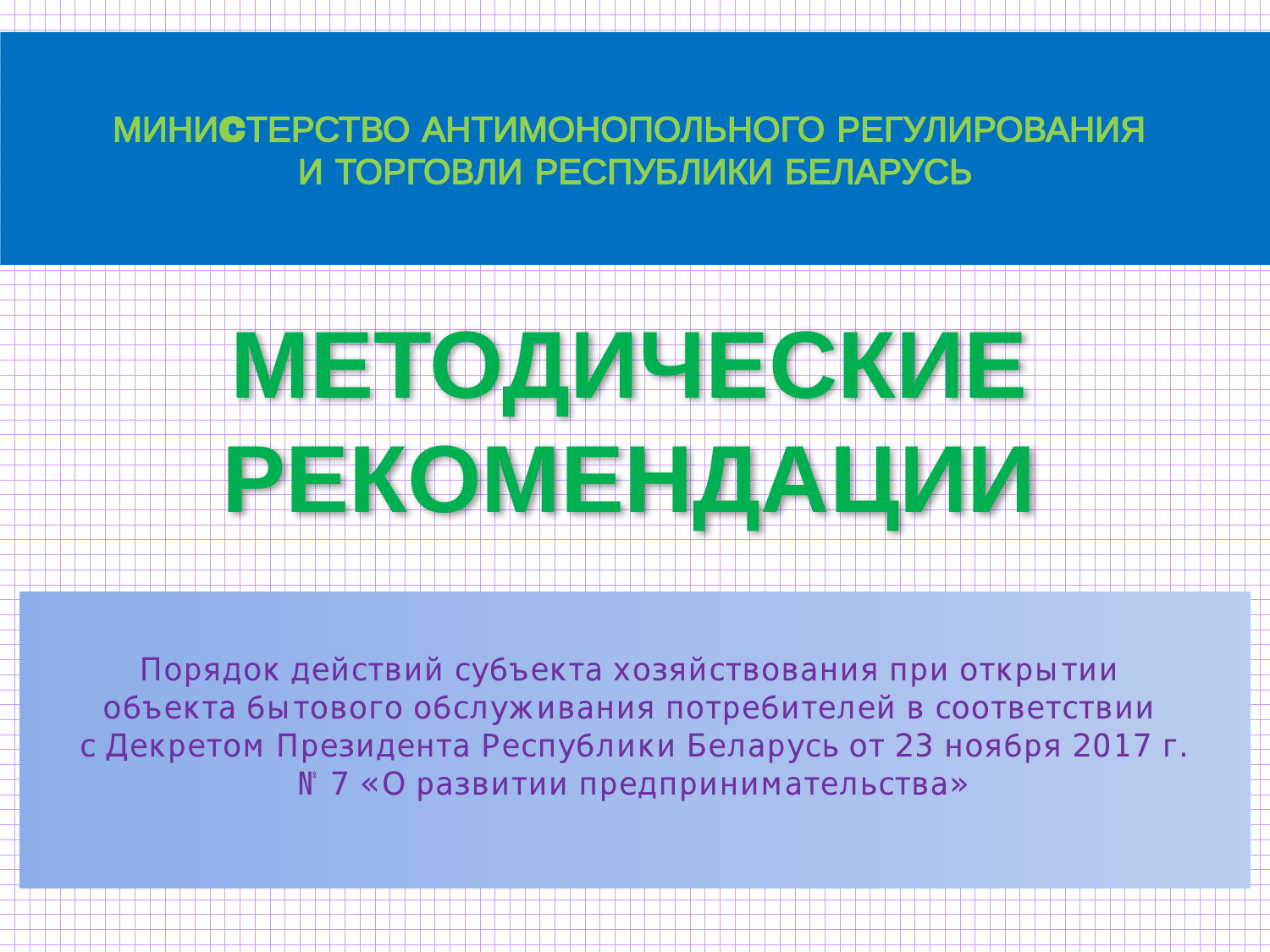

МИНИCТЕРСТВО АНТИМОНОПОЛЬНОГО РЕГУЛИРОВАНИЯ
И ТОРГОВЛИ РЕСПУБЛИКИ БЕЛАРУСЬ
МЕТОДИЧЕСКИЕ РЕКОМЕНДАЦИИ
Порядок действий субъекта хозяйствования при открытии
объекта бытового обслуживания потребителей в соответствии
с Декретом Президента Республики Беларусь от 23 ноября 2017 г.
№ 7 «О развитии предпринимательства»